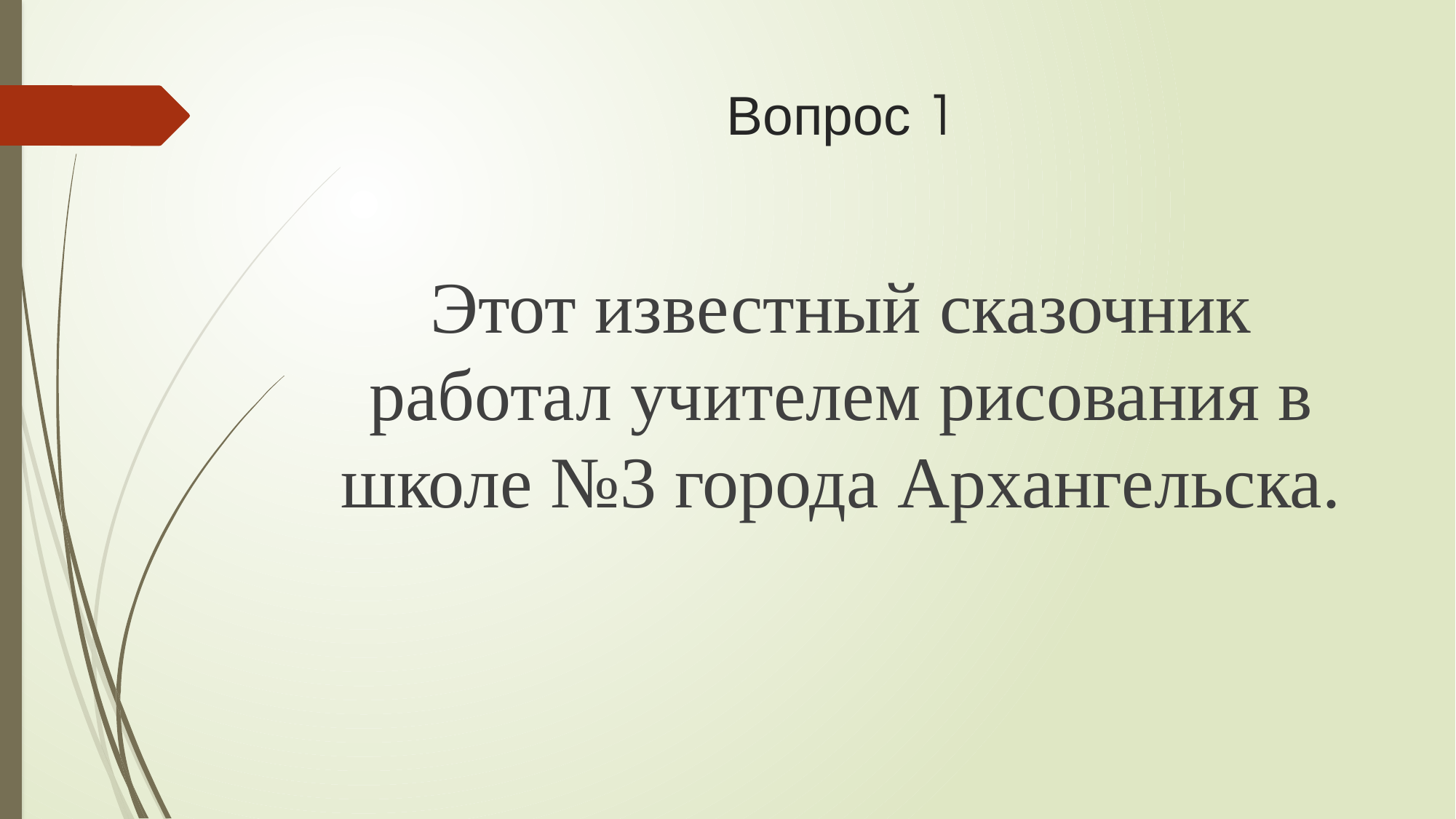

# Вопрос 1
Этот известный сказочник работал учителем рисования в школе №3 города Архангельска.